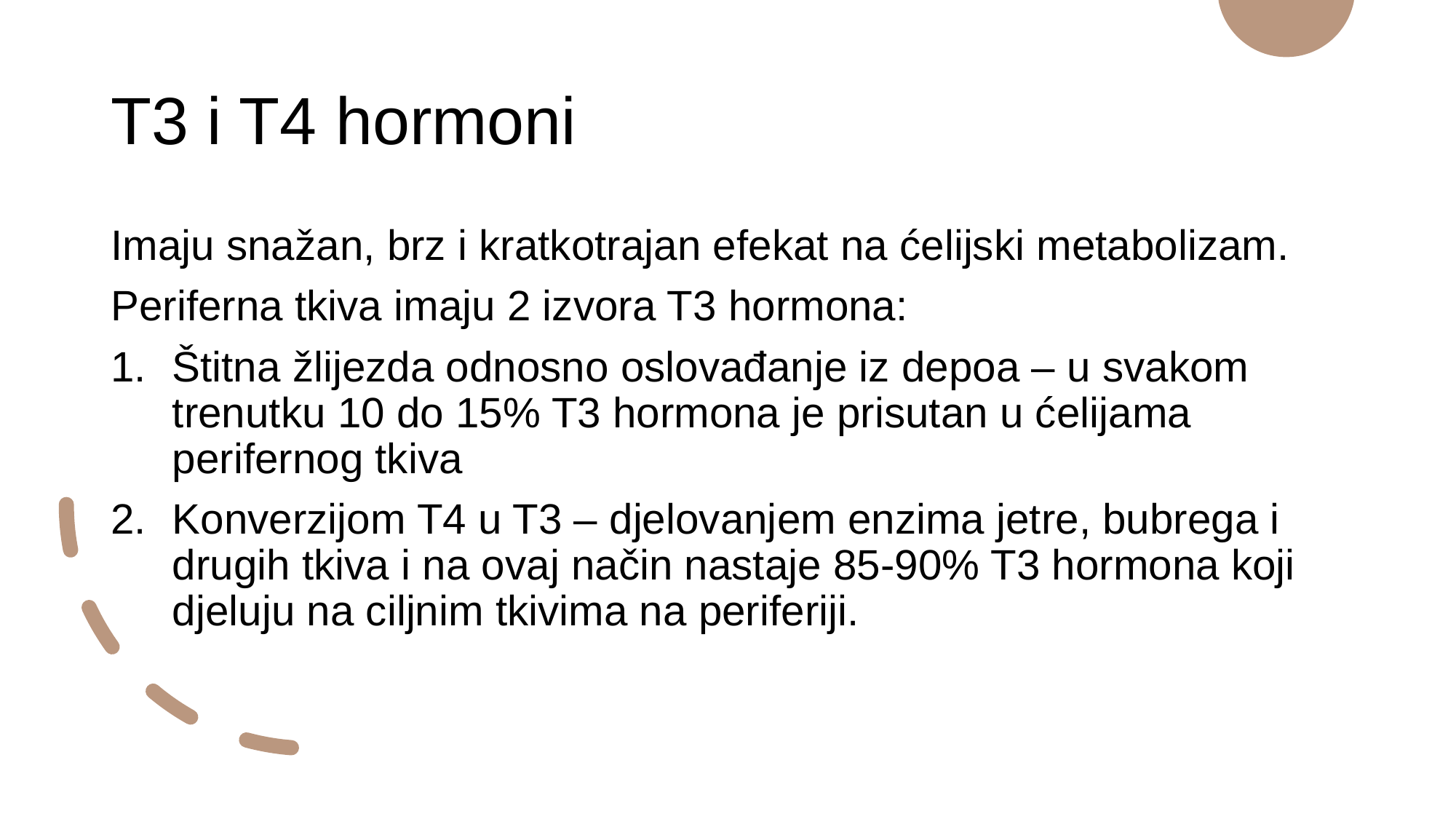

# T3 i T4 hormoni
Imaju snažan, brz i kratkotrajan efekat na ćelijski metabolizam.
Periferna tkiva imaju 2 izvora T3 hormona:
Štitna žlijezda odnosno oslovađanje iz depoa – u svakom trenutku 10 do 15% T3 hormona je prisutan u ćelijama perifernog tkiva
Konverzijom T4 u T3 – djelovanjem enzima jetre, bubrega i drugih tkiva i na ovaj način nastaje 85-90% T3 hormona koji djeluju na ciljnim tkivima na periferiji.